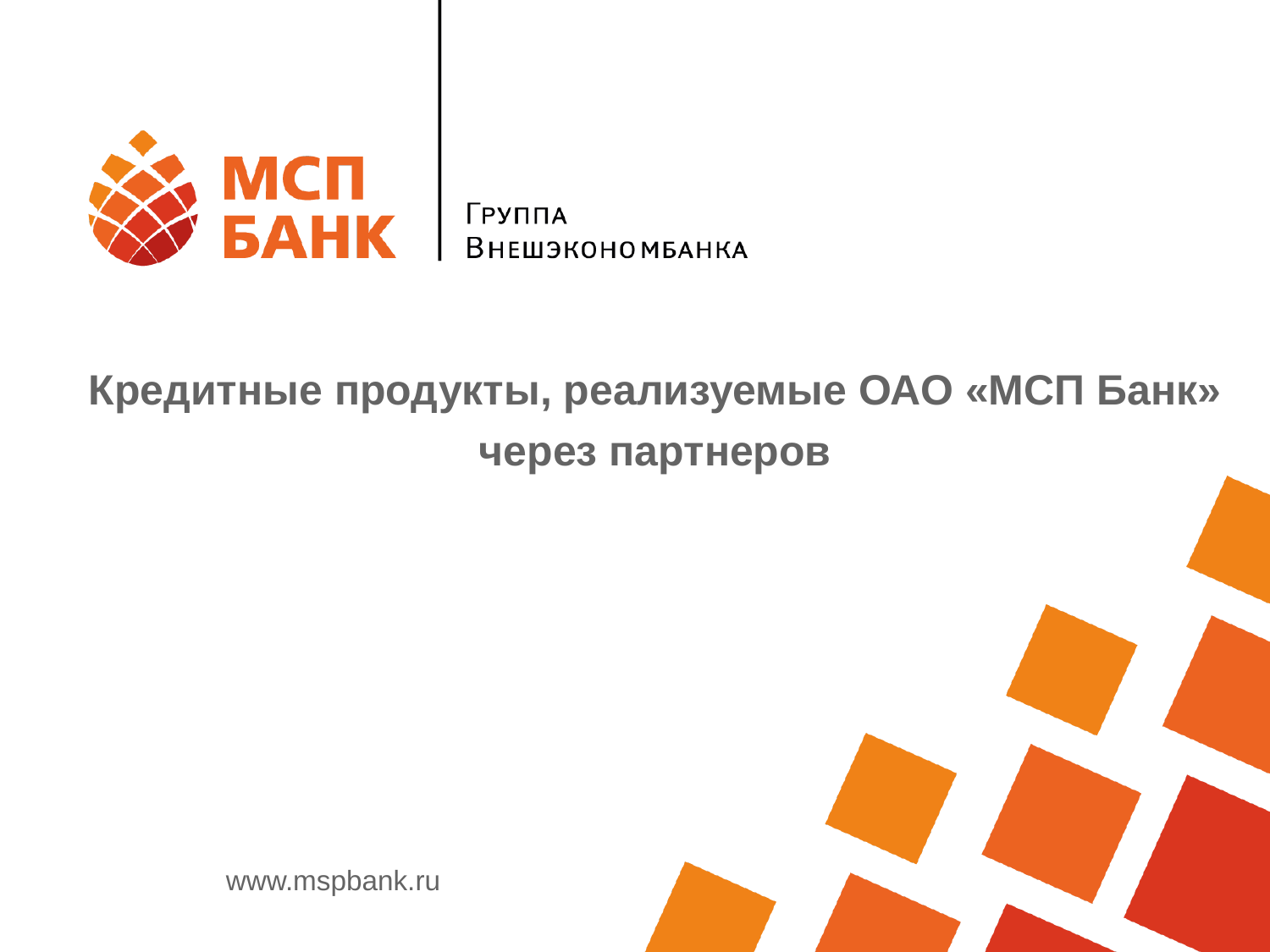

Кредитные продукты, реализуемые ОАО «МСП Банк» через партнеров